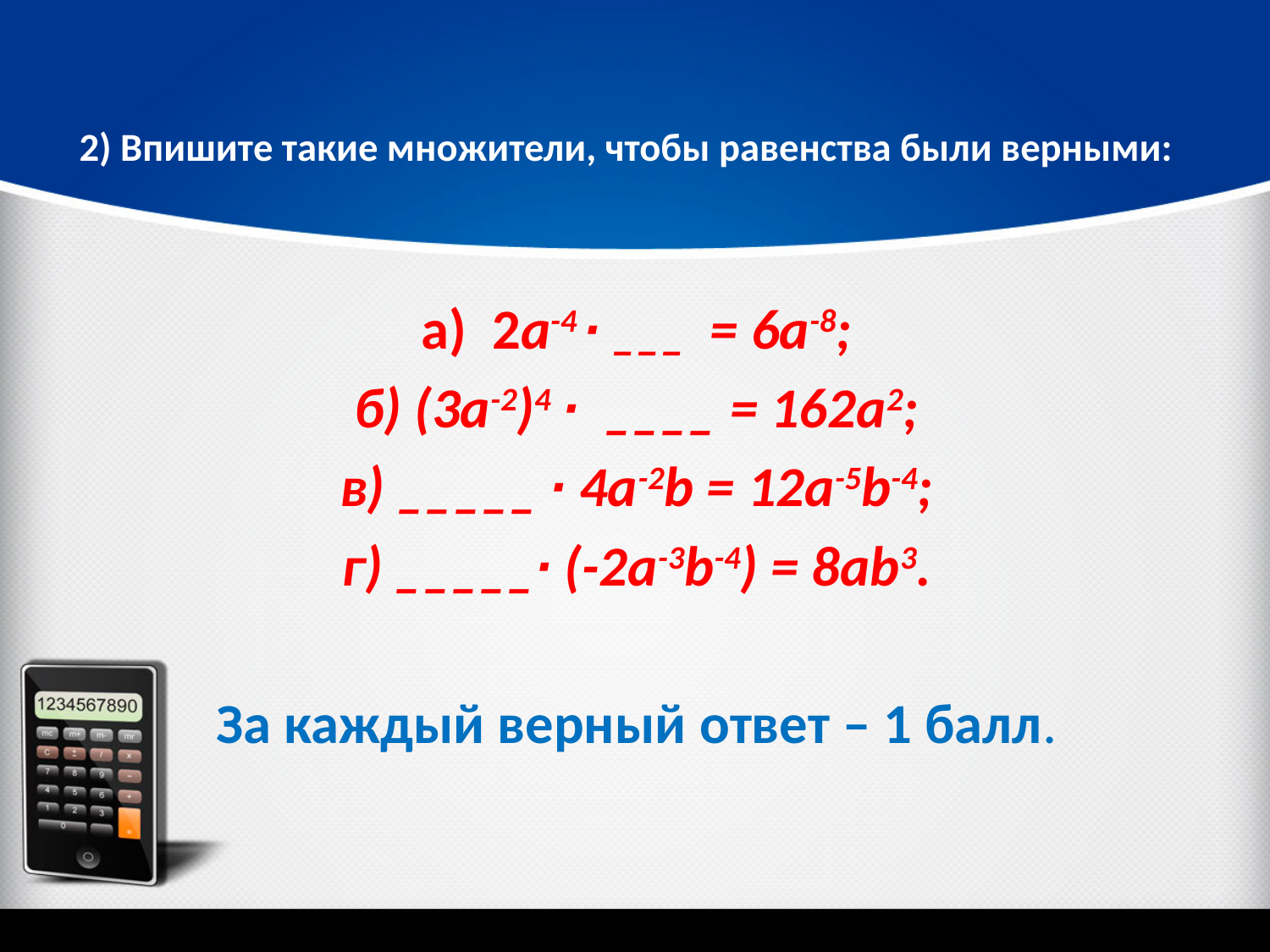

# 2) Впишите такие множители, чтобы равенства были верными:
а)  2а-4 ∙ ___  = 6а-8;
б) (3а-2)4 ∙  ____ = 162а2;
в) _____ ∙ 4а-2b = 12а-5b-4;
г) _____∙ (-2а-3b-4) = 8ab3.

За каждый верный ответ – 1 балл.